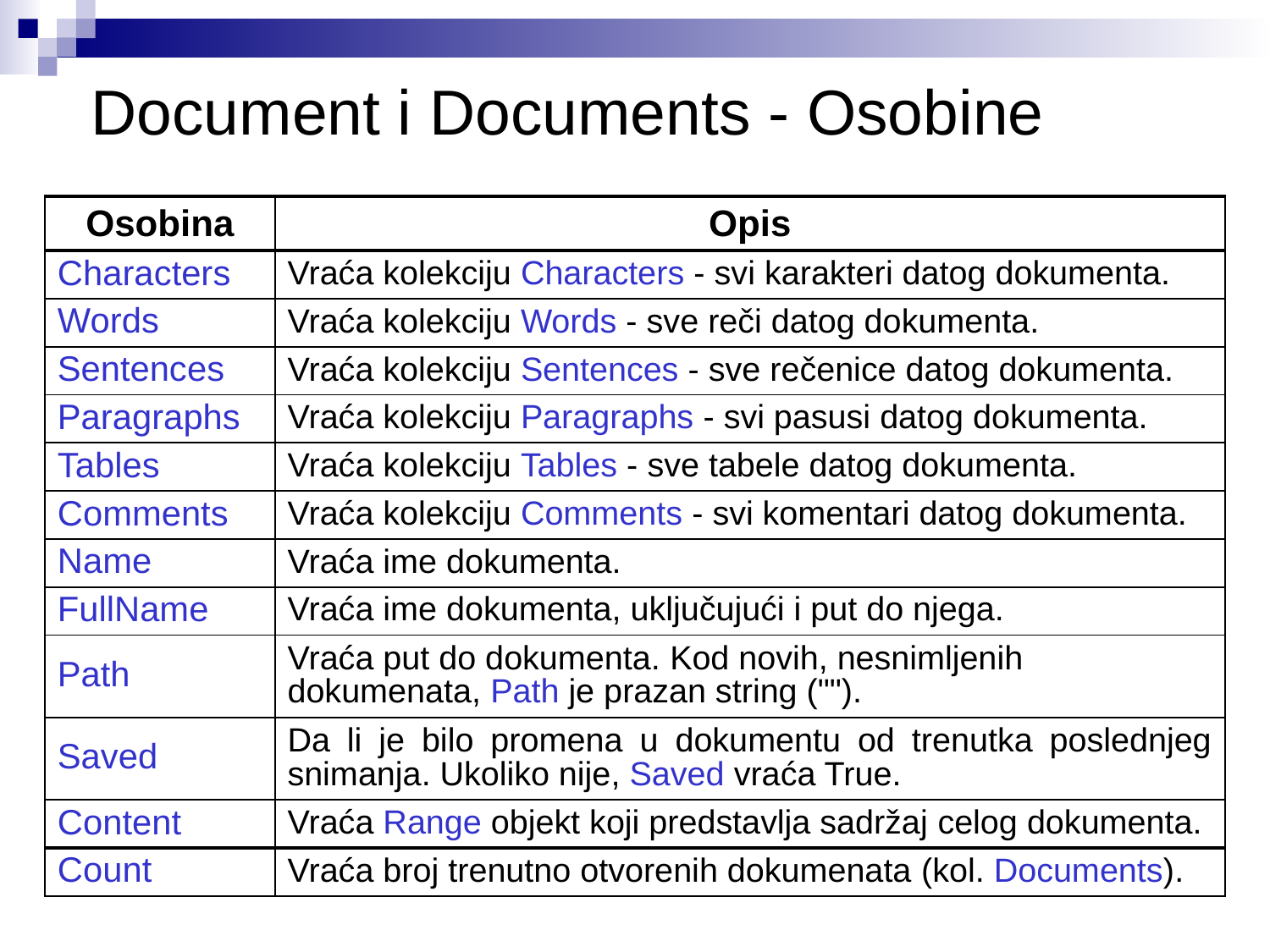

# Document i Documents - Osobine
| Osobina | Opis |
| --- | --- |
| Characters | Vraća kolekciju Characters - svi karakteri datog dokumenta. |
| Words | Vraća kolekciju Words - sve reči datog dokumenta. |
| Sentences | Vraća kolekciju Sentences - sve rečenice datog dokumenta. |
| Paragraphs | Vraća kolekciju Paragraphs - svi pasusi datog dokumenta. |
| Tables | Vraća kolekciju Tables - sve tabele datog dokumenta. |
| Comments | Vraća kolekciju Comments - svi komentari datog dokumenta. |
| Name | Vraća ime dokumenta. |
| FullName | Vraća ime dokumenta, uključujući i put do njega. |
| Path | Vraća put do dokumenta. Kod novih, nesnimljenih dokumenata, Path je prazan string (""). |
| Saved | Da li je bilo promena u dokumentu od trenutka poslednjeg snimanja. Ukoliko nije, Saved vraća True. |
| Content | Vraća Range objekt koji predstavlja sadržaj celog dokumenta. |
| Count | Vraća broj trenutno otvorenih dokumenata (kol. Documents). |